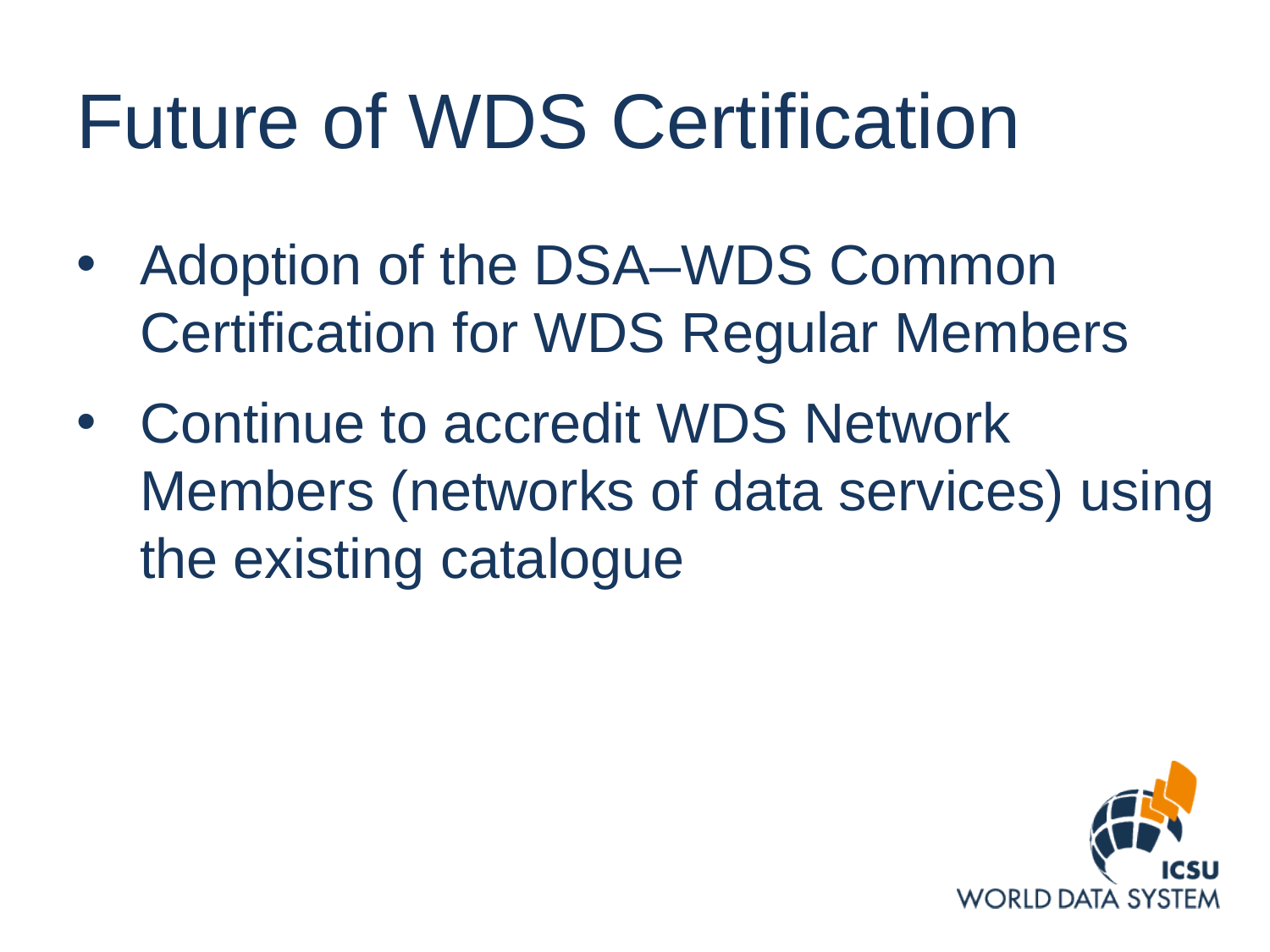

# Future of WDS Certification
Adoption of the DSA–WDS Common Certification for WDS Regular Members
Continue to accredit WDS Network Members (networks of data services) using the existing catalogue